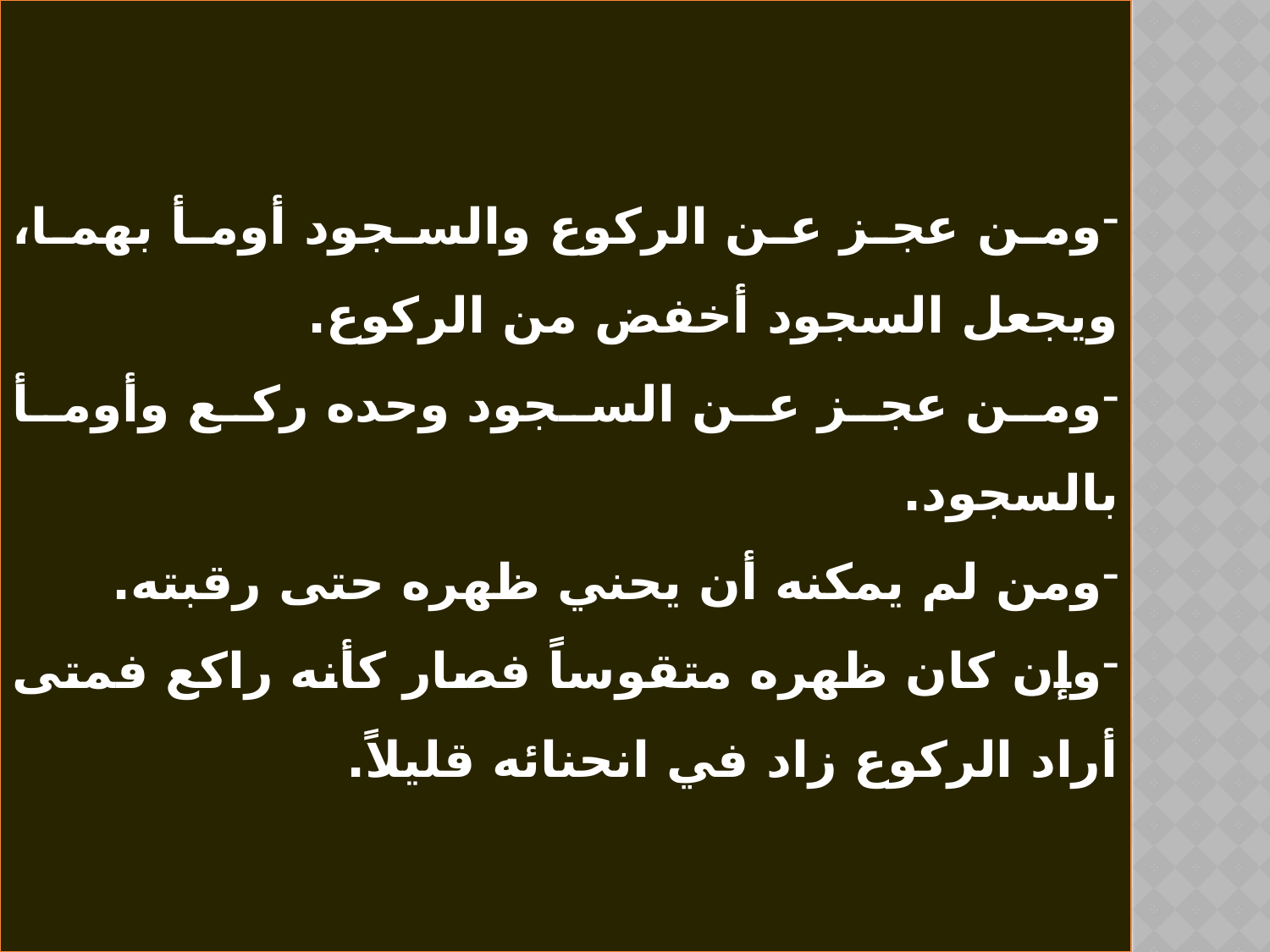

ومن عجز عن الركوع والسجود أومأ بهما، ويجعل السجود أخفض من الركوع.
ومن عجز عن السجود وحده ركع وأومأ بالسجود.
ومن لم يمكنه أن يحني ظهره حتى رقبته.
وإن كان ظهره متقوساً فصار كأنه راكع فمتى أراد الركوع زاد في انحنائه قليلاً.